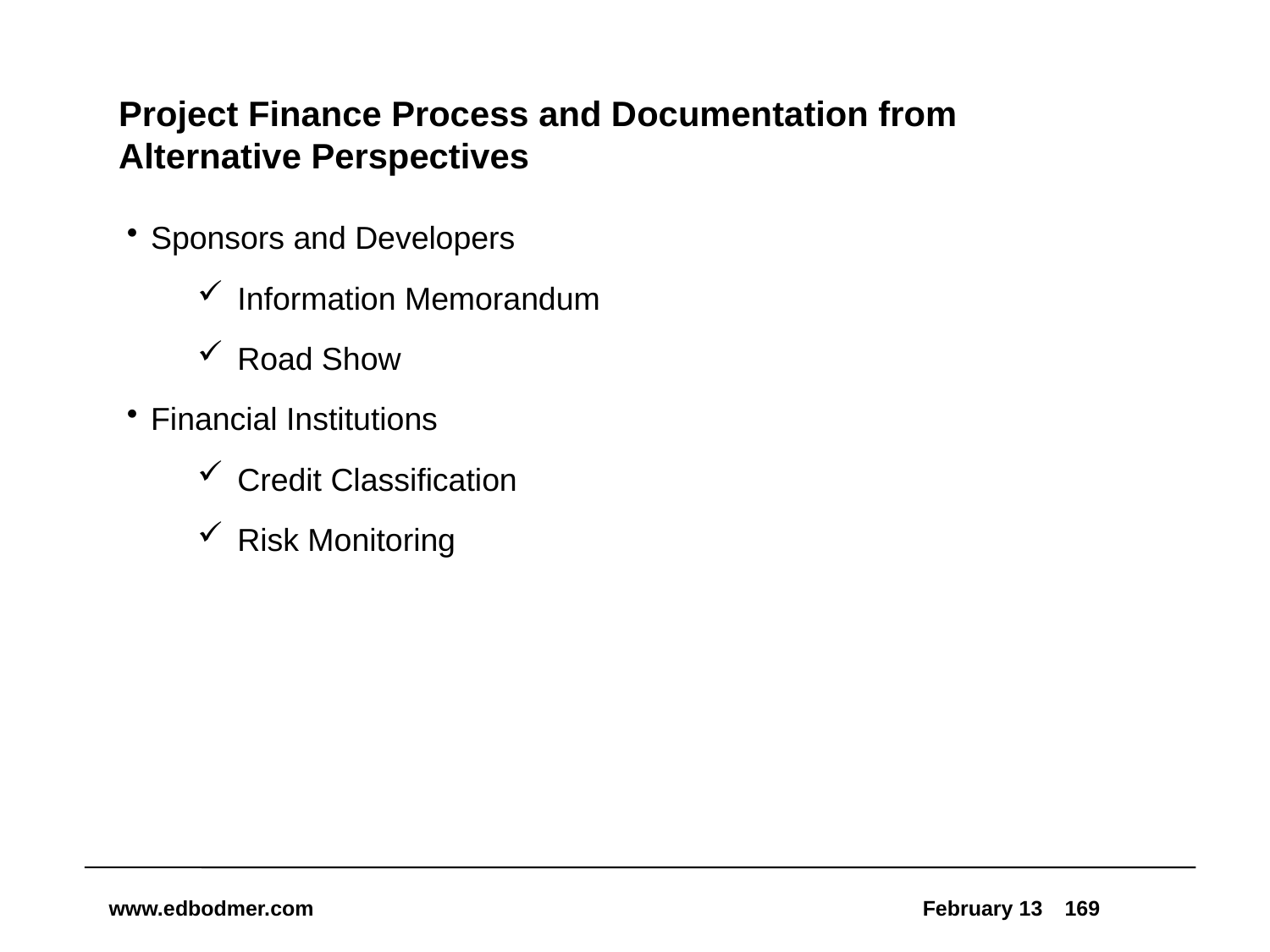

# Project Finance Process and Documentation from Alternative Perspectives
Sponsors and Developers
Information Memorandum
Road Show
Financial Institutions
Credit Classification
Risk Monitoring